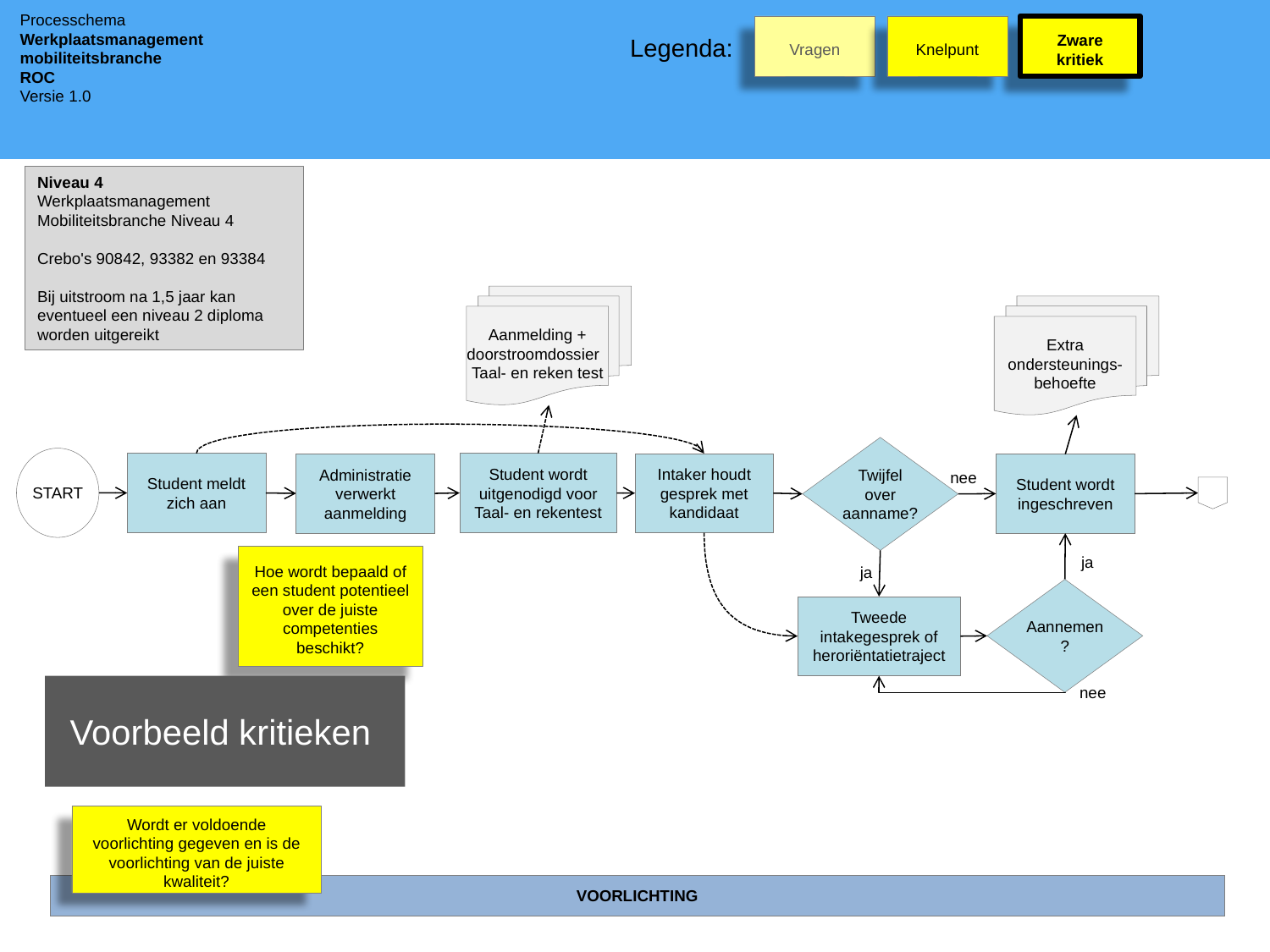

Processchema
Werkplaatsmanagement mobiliteitsbranche
ROC
Versie 1.0
Vragen
Knelpunt
Zware kritiek
Legenda:
Niveau 4
Werkplaatsmanagement Mobiliteitsbranche Niveau 4

Crebo's 90842, 93382 en 93384

Bij uitstroom na 1,5 jaar kan eventueel een niveau 2 diploma worden uitgereikt
Aanmelding + doorstroomdossier   Taal- en reken test
Extra ondersteunings-behoefte
Twijfel over aanname?
START
Student meldt zich aan
Student wordt uitgenodigd voor Taal- en rekentest
Intaker houdt gesprek met kandidaat
Administratie verwerkt aanmelding
Student wordt ingeschreven
nee

Hoe wordt bepaald of een student potentieel over de juiste competenties beschikt?
ja
ja
Aannemen?
Tweede intakegesprek of heroriëntatietraject
nee
Voorbeeld kritieken
Wordt er voldoende voorlichting gegeven en is de voorlichting van de juiste kwaliteit?
VOORLICHTING